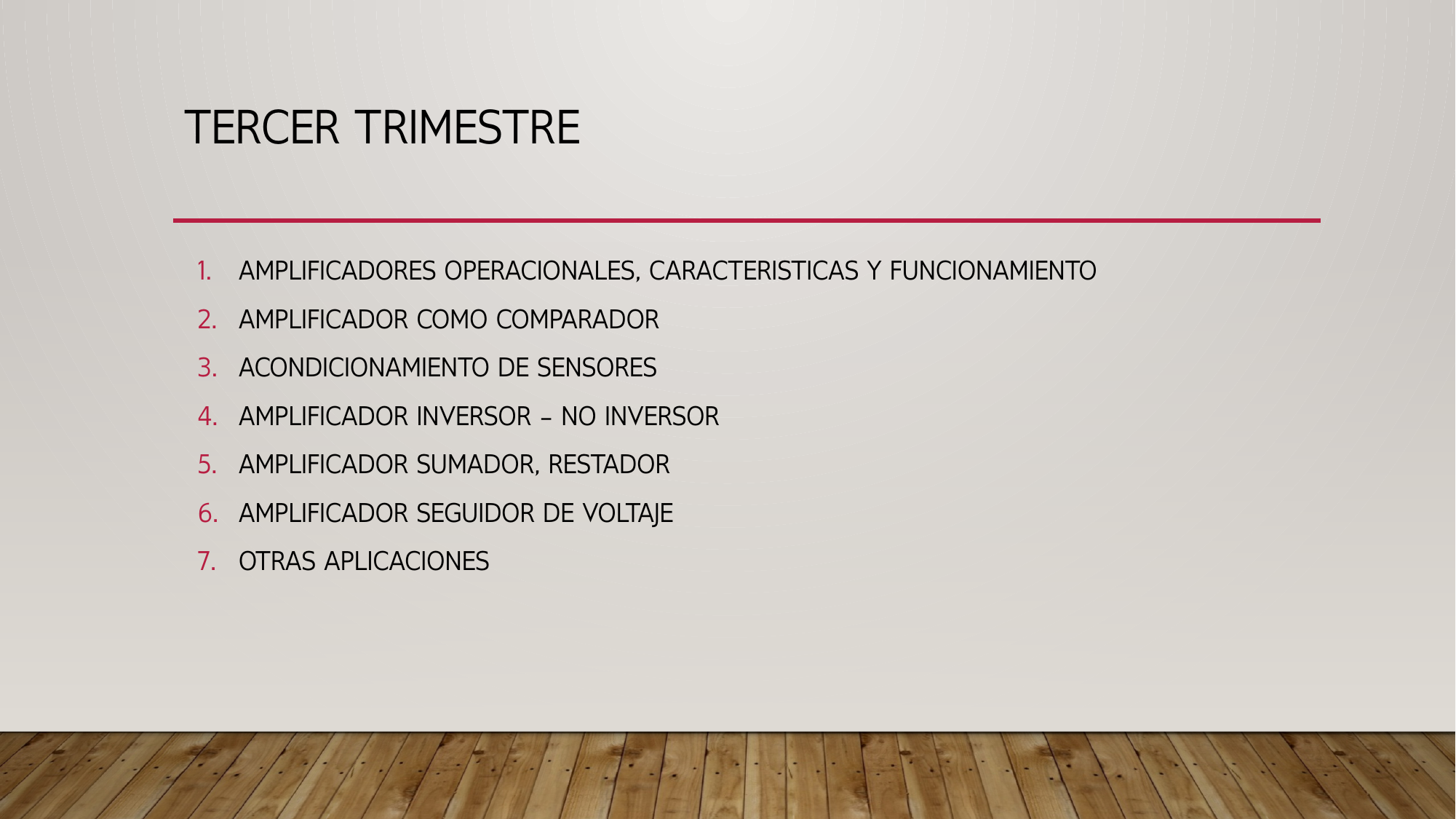

# TERCER TRIMESTRE
AMPLIFICADORES OPERACIONALES, CARACTERISTICAS Y FUNCIONAMIENTO
AMPLIFICADOR COMO COMPARADOR
ACONDICIONAMIENTO DE SENSORES
AMPLIFICADOR INVERSOR – NO INVERSOR
AMPLIFICADOR SUMADOR, RESTADOR
AMPLIFICADOR SEGUIDOR DE VOLTAJE
OTRAS APLICACIONES